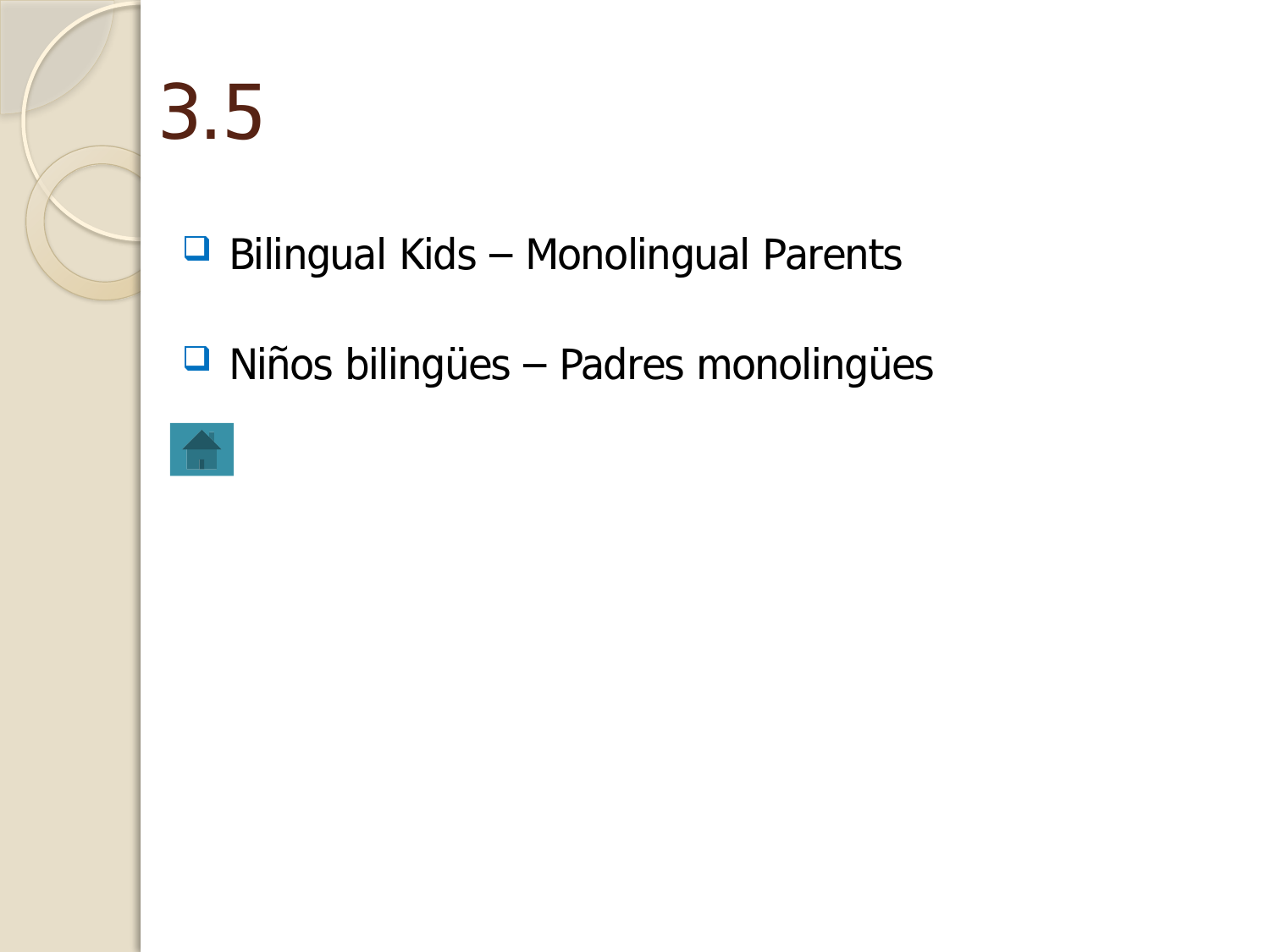

# 3.5
Bilingual Kids – Monolingual Parents
Niños bilingües – Padres monolingües